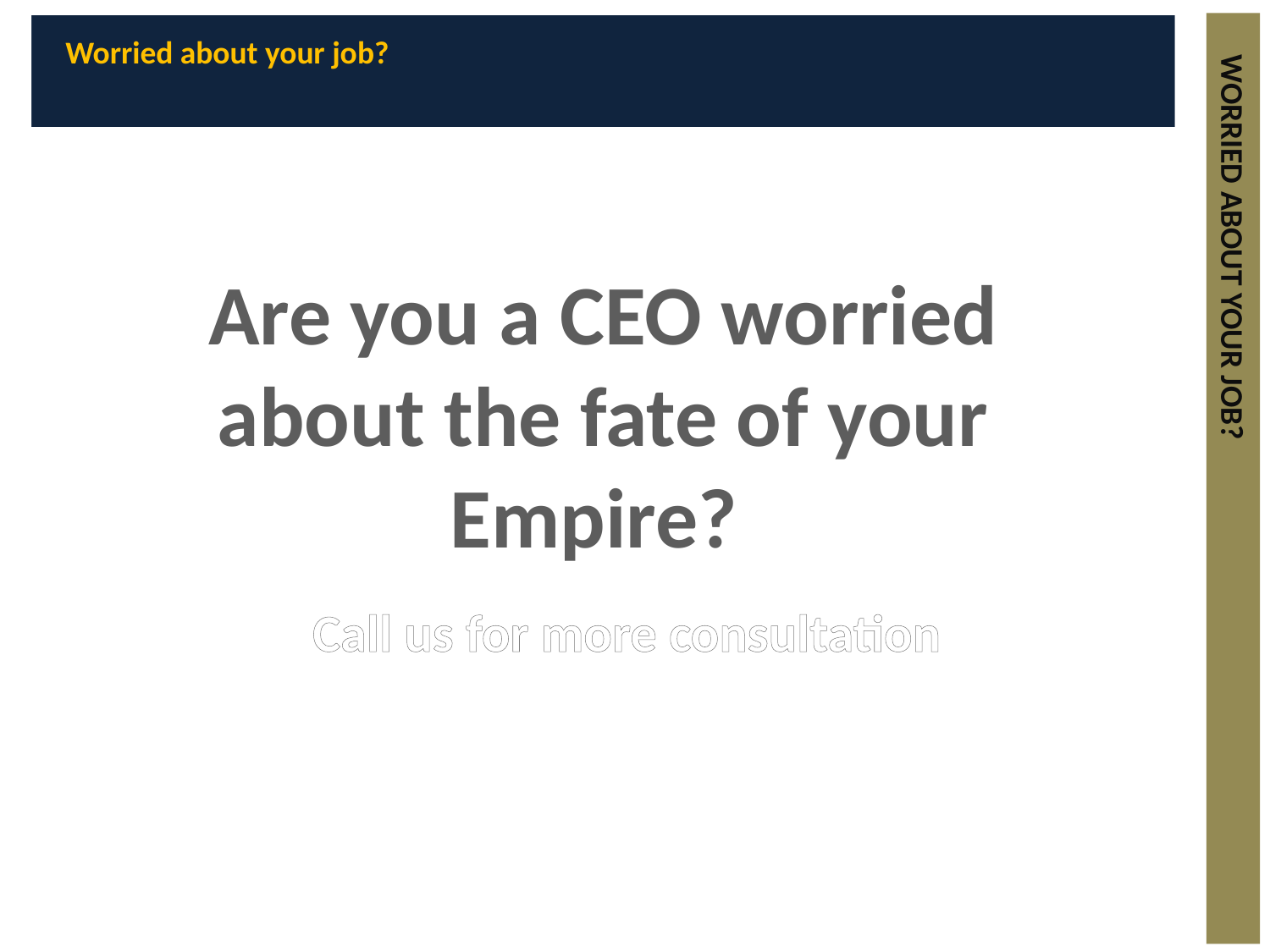

Worried about your job?
Are you a CEO worried
about the fate of your
Empire?
WORRIED ABOUT YOUR JOB?
Call us for more consultation